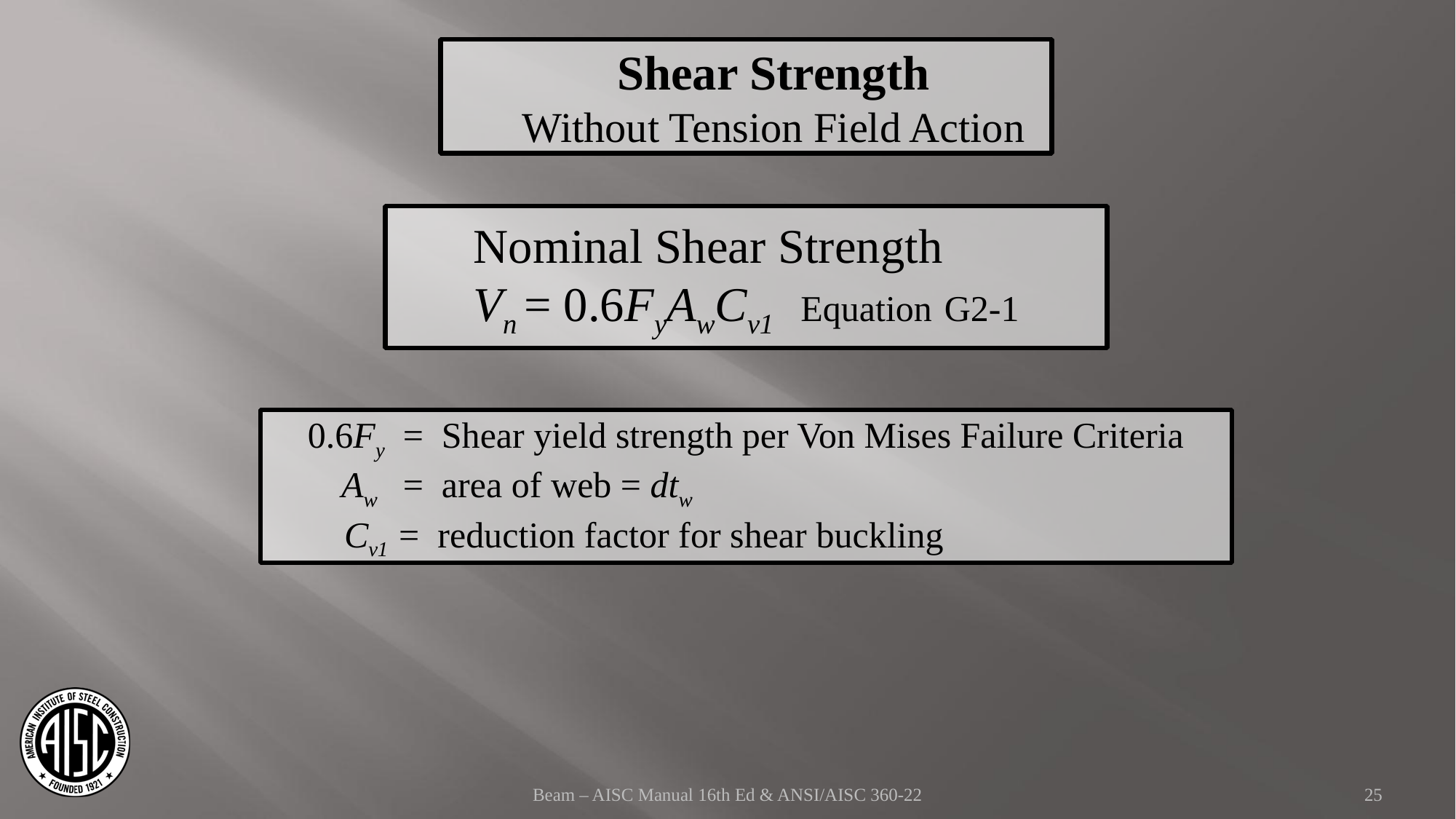

Shear Strength
Without Tension Field Action
Nominal Shear Strength
Vn = 0.6FyAwCv1	Equation G2-1
0.6Fy	=  Shear yield strength per Von Mises Failure Criteria
	Aw	=  area of web = dtw
    Cv1  =  reduction factor for shear buckling
Beam – AISC Manual 16th Ed & ANSI/AISC 360-22
25